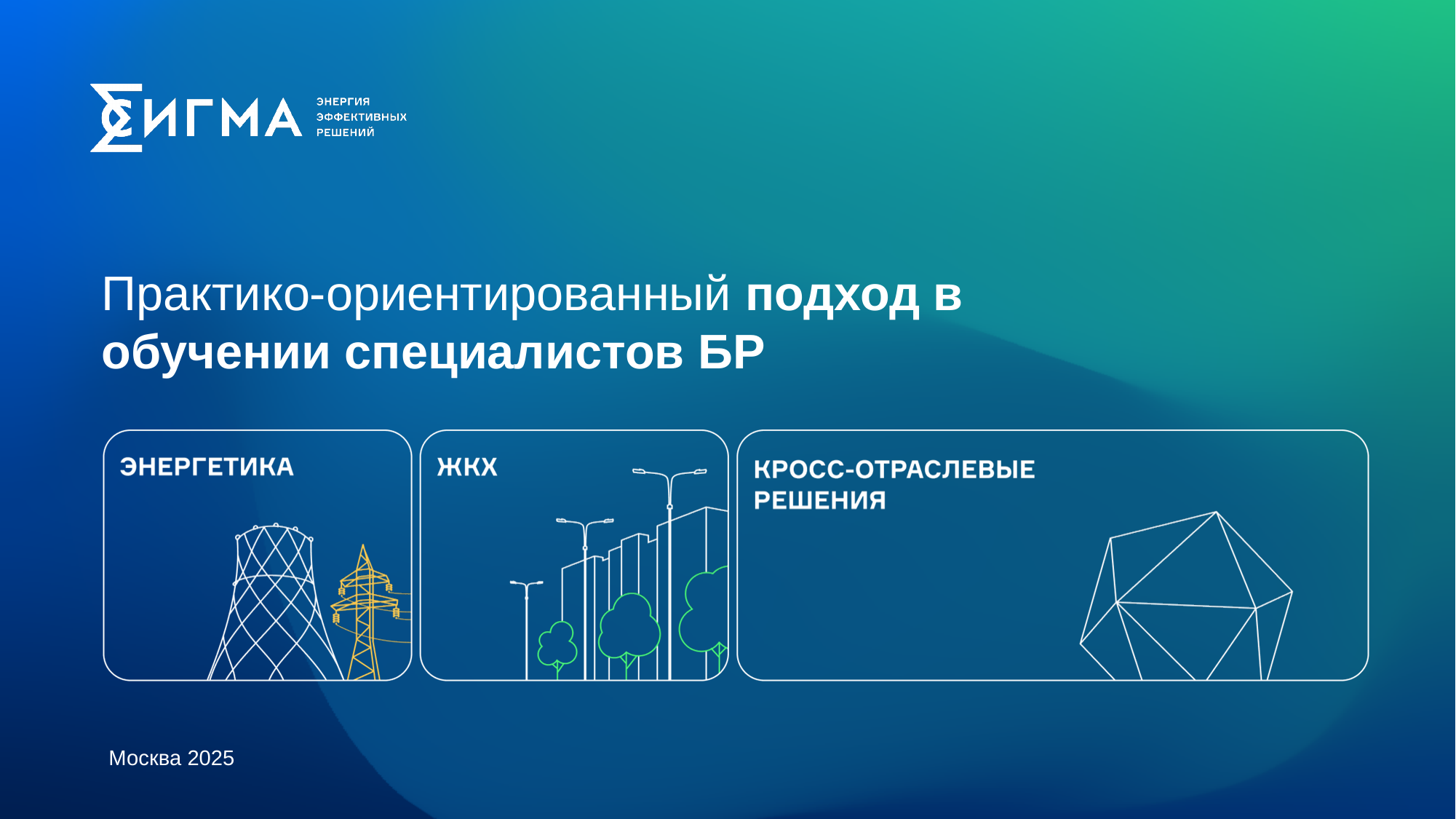

Практико-ориентированный подход в обучении специалистов БР
Москва 2025